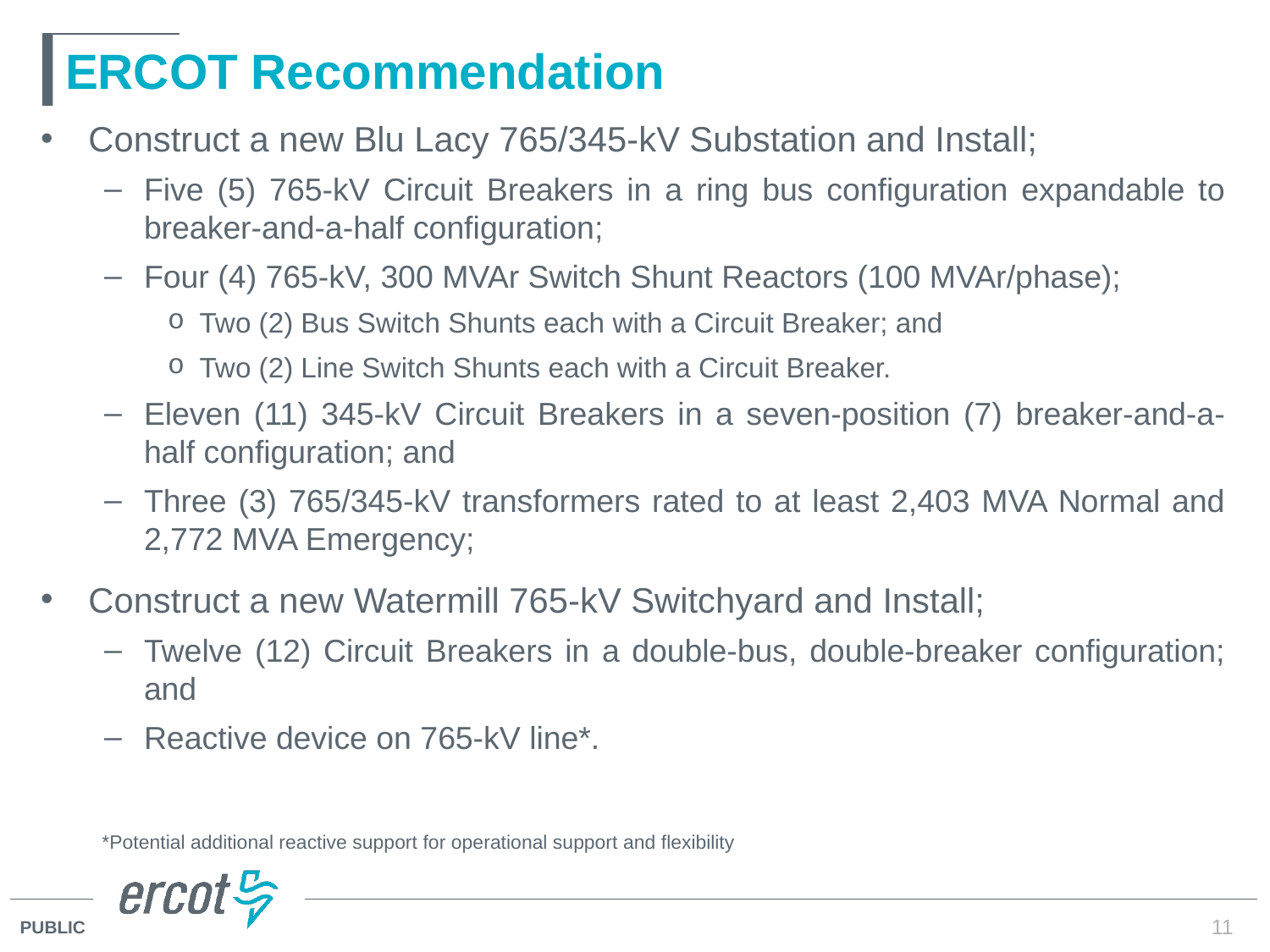

# ERCOT Recommendation
Construct a new Blu Lacy 765/345-kV Substation and Install;
Five (5) 765-kV Circuit Breakers in a ring bus configuration expandable to breaker-and-a-half configuration;
Four (4) 765-kV, 300 MVAr Switch Shunt Reactors (100 MVAr/phase);
Two (2) Bus Switch Shunts each with a Circuit Breaker; and
Two (2) Line Switch Shunts each with a Circuit Breaker.
Eleven (11) 345-kV Circuit Breakers in a seven-position (7) breaker-and-a-half configuration; and
Three (3) 765/345-kV transformers rated to at least 2,403 MVA Normal and 2,772 MVA Emergency;
Construct a new Watermill 765-kV Switchyard and Install;
Twelve (12) Circuit Breakers in a double-bus, double-breaker configuration; and
Reactive device on 765-kV line*.
*Potential additional reactive support for operational support and flexibility
11